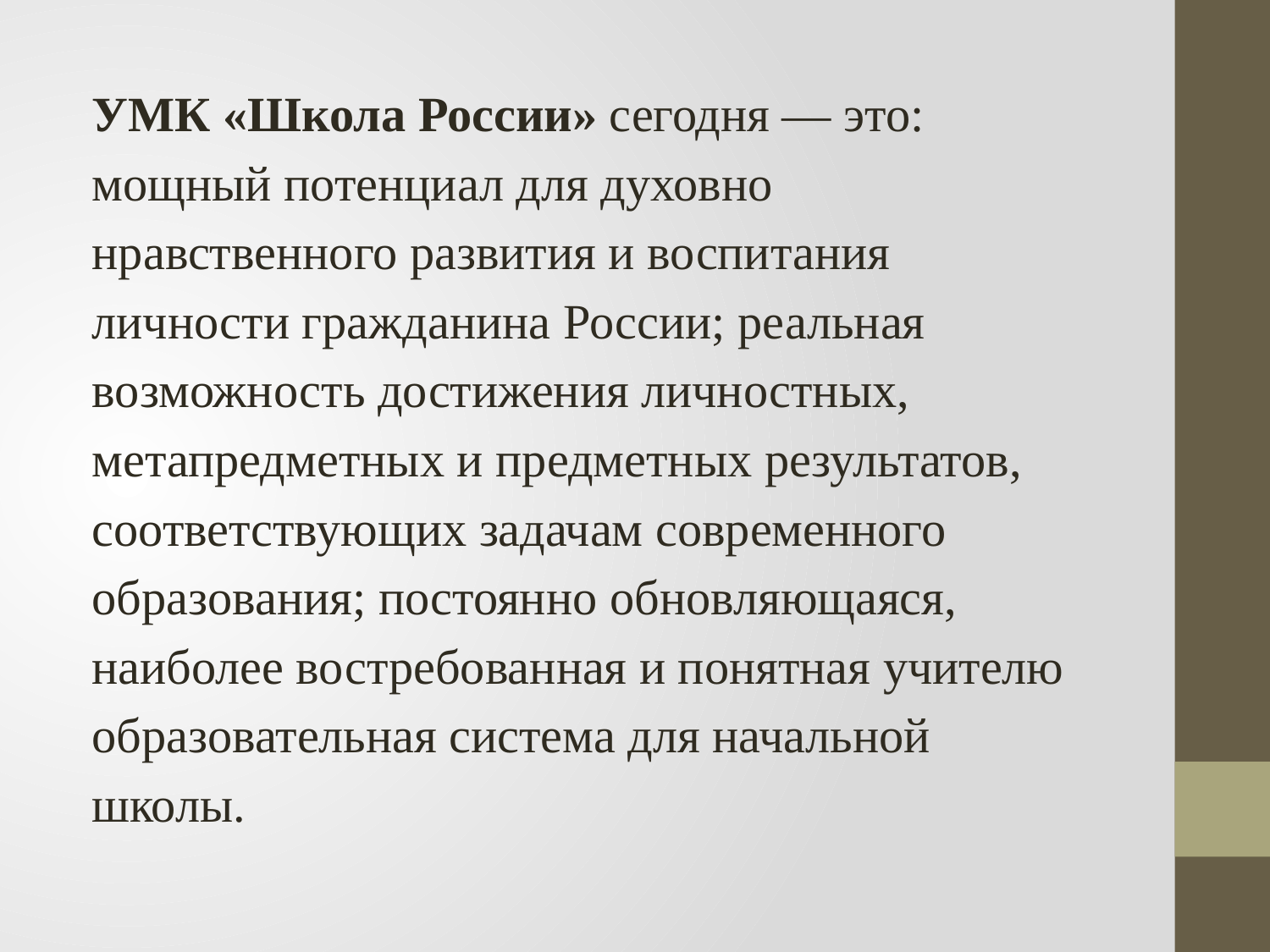

УМК «Школа России» сегодня — это:
мощный потенциал для духовно
нравственного развития и воспитания
личности гражданина России; реальная
возможность достижения личностных,
метапредметных и предметных результатов,
соответствующих задачам современного
образования; постоянно обновляющаяся,
наиболее востребованная и понятная учителю
образовательная система для начальной
школы.